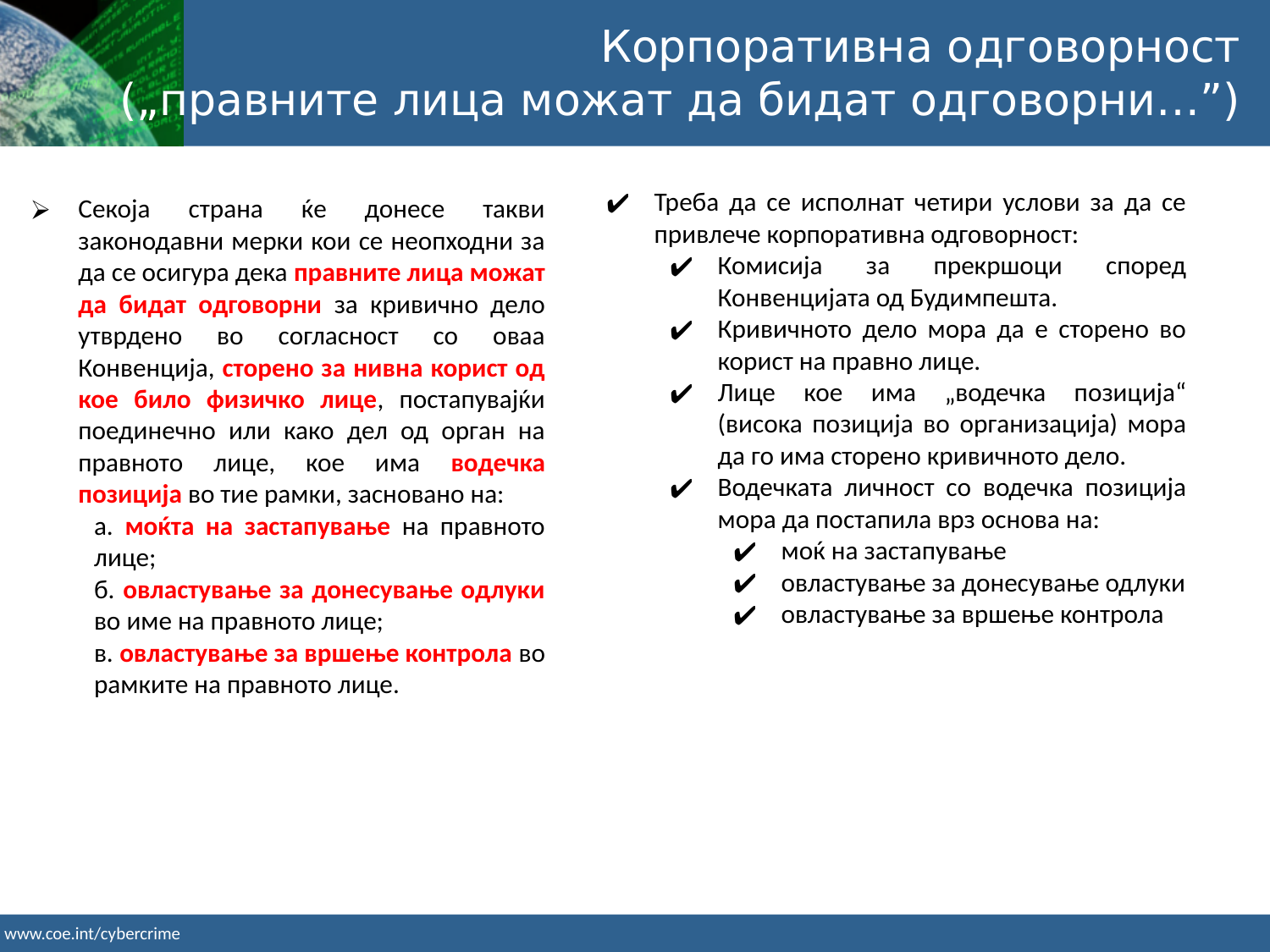

Корпоративна одговорност
(„правните лица можат да бидат одговорни…”)
Треба да се исполнат четири услови за да се привлече корпоративна одговорност:
Комисија за прекршоци според Конвенцијата од Будимпешта.
Кривичното дело мора да е сторено во корист на правно лице.
Лице кое има „водечка позиција“ (висока позиција во организација) мора да го има сторено кривичното дело.
Водечката личност со водечка позиција мора да постапила врз основа на:
моќ на застапување
овластување за донесување одлуки
овластување за вршење контрола
Секоја страна ќе донесе такви законодавни мерки кои се неопходни за да се осигура дека правните лица можат да бидат одговорни за кривично дело утврдено во согласност со оваа Конвенција, сторено за нивна корист од кое било физичко лице, постапувајќи поединечно или како дел од орган на правното лице, кое има водечка позиција во тие рамки, засновано на:
а. моќта на застапување на правното лице;
б. овластување за донесување одлуки во име на правното лице;
в. овластување за вршење контрола во рамките на правното лице.